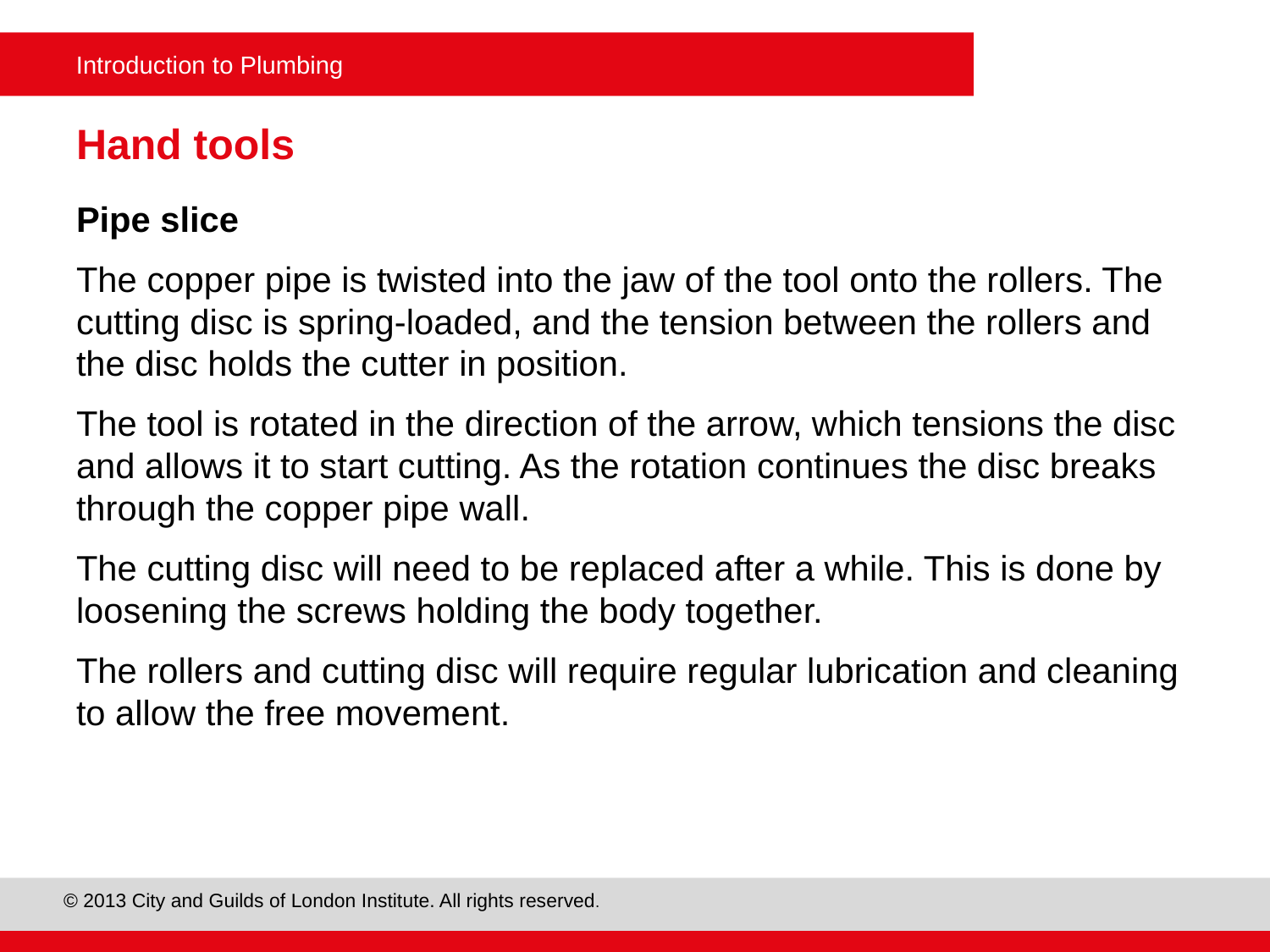

# Hand tools
Pipe slice
The copper pipe is twisted into the jaw of the tool onto the rollers. The cutting disc is spring-loaded, and the tension between the rollers and the disc holds the cutter in position.
The tool is rotated in the direction of the arrow, which tensions the disc and allows it to start cutting. As the rotation continues the disc breaks through the copper pipe wall.
The cutting disc will need to be replaced after a while. This is done by loosening the screws holding the body together.
The rollers and cutting disc will require regular lubrication and cleaning to allow the free movement.